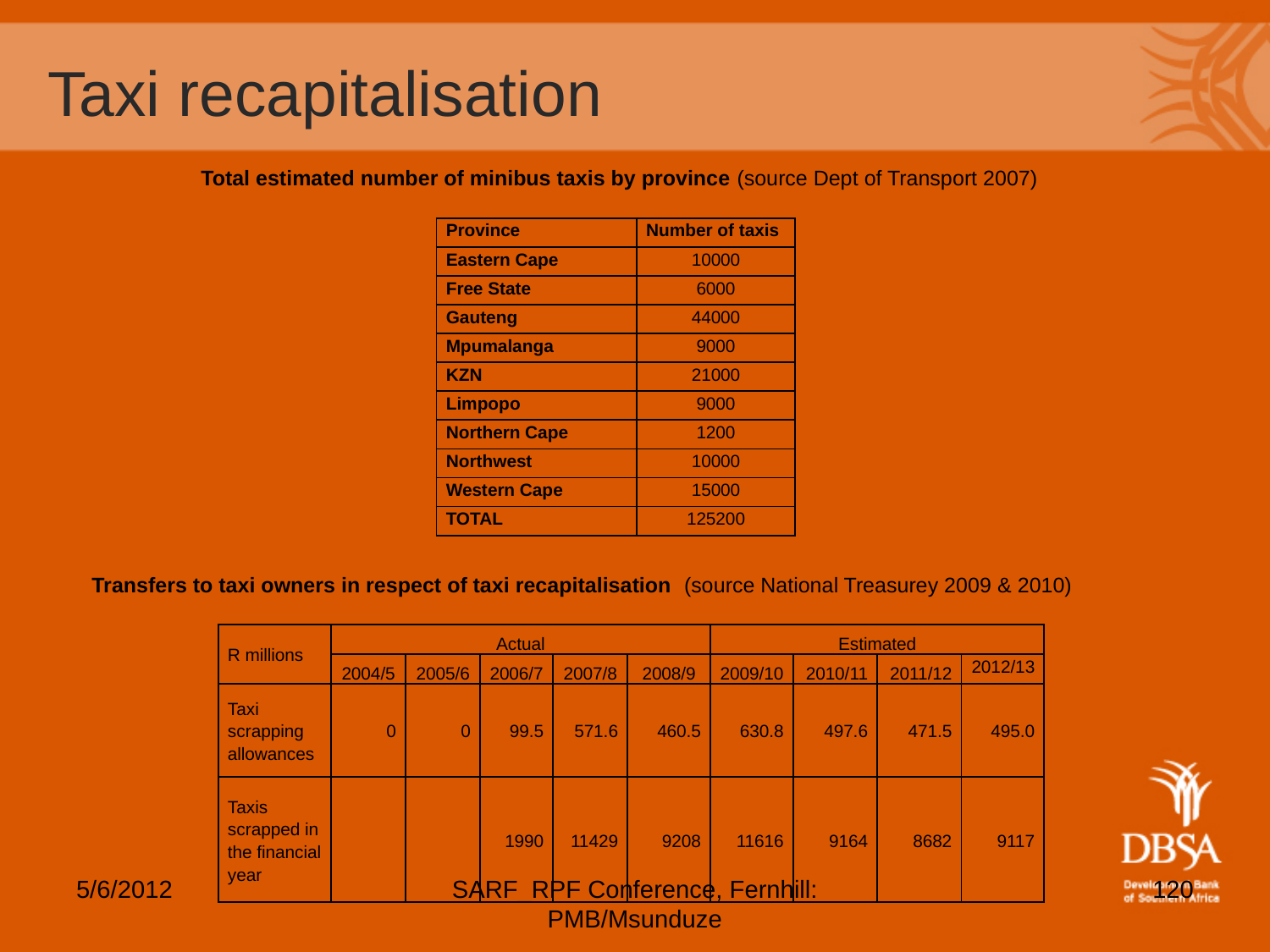

# Taxi recapitalisation
Total estimated number of minibus taxis by province (source Dept of Transport 2007)
| Province | Number of taxis |
| --- | --- |
| Eastern Cape | 10000 |
| Free State | 6000 |
| Gauteng | 44000 |
| Mpumalanga | 9000 |
| KZN | 21000 |
| Limpopo | 9000 |
| Northern Cape | 1200 |
| Northwest | 10000 |
| Western Cape | 15000 |
| TOTAL | 125200 |
Transfers to taxi owners in respect of taxi recapitalisation  (source National Treasurey 2009 & 2010)
| R millions | Actual |  |  |  |  | Estimated |  |  |  |
| --- | --- | --- | --- | --- | --- | --- | --- | --- | --- |
|  | 2004/5 | 2005/6 | 2006/7 | 2007/8 | 2008/9 | 2009/10 | 2010/11 | 2011/12 | 2012/13 |
| Taxi scrapping allowances | 0 | 0 | 99.5 | 571.6 | 460.5 | 630.8 | 497.6 | 471.5 | 495.0 |
| Taxis scrapped in the financial year |  |  | 1990 | 11429 | 9208 | 11616 | 9164 | 8682 | 9117 |
5/6/2012
SARF_RPF Conference, Fernhill: PMB/Msunduze
120